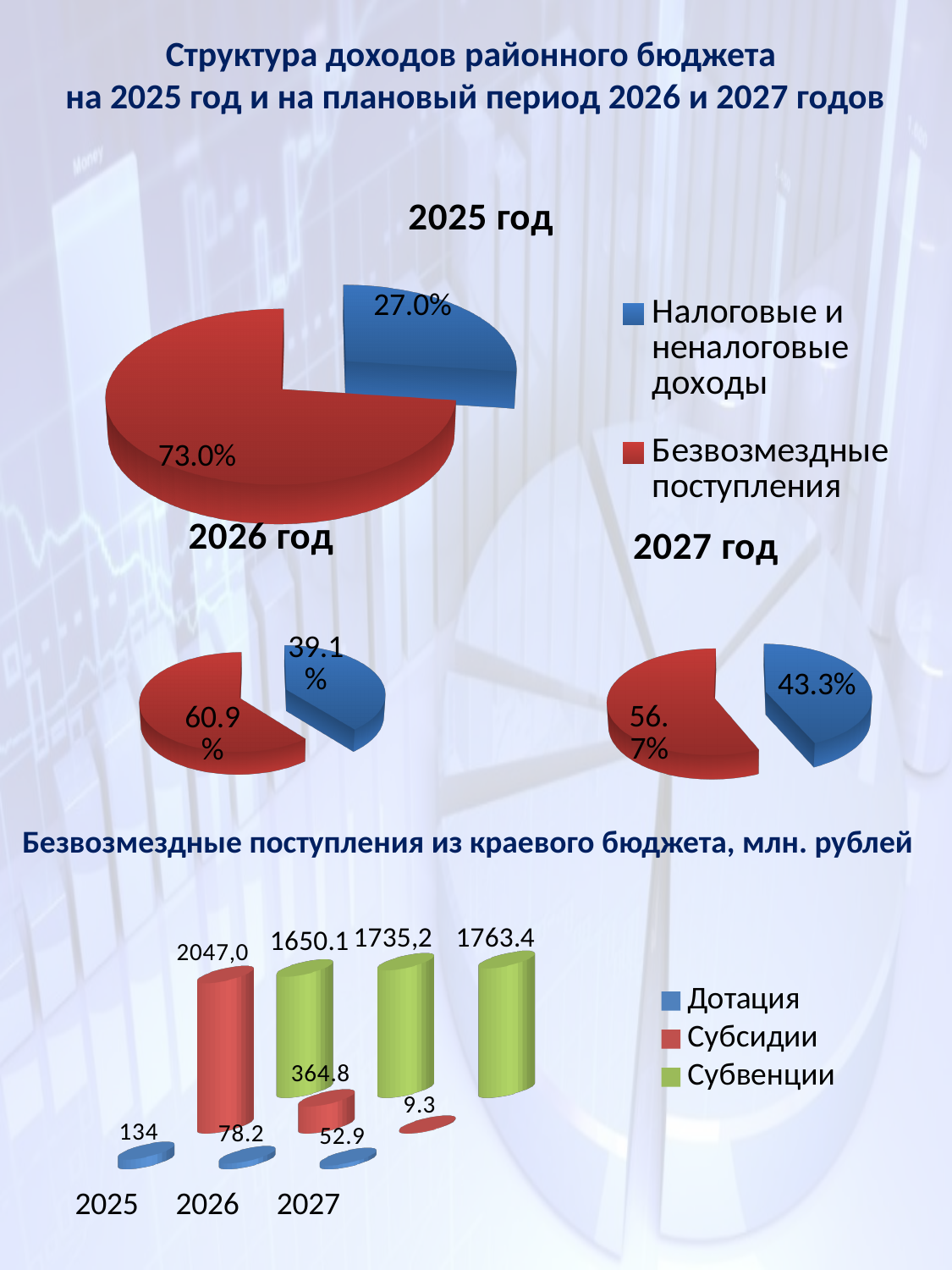

Структура доходов районного бюджета
 на 2025 год и на плановый период 2026 и 2027 годов

[unsupported chart]

[unsupported chart]

[unsupported chart]

Безвозмездные поступления из краевого бюджета, млн. рублей

[unsupported chart]